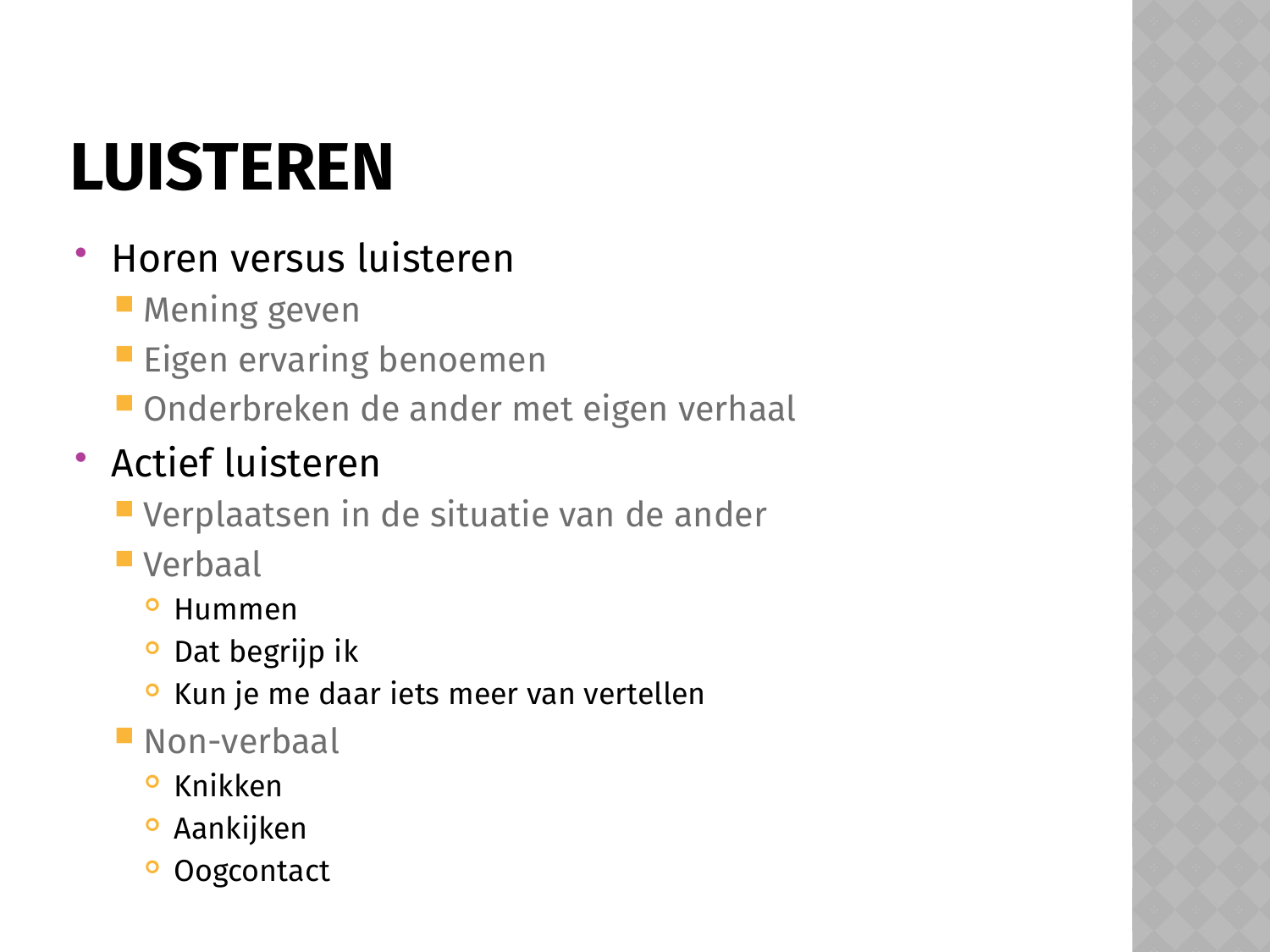

# luisteren
Horen versus luisteren
Mening geven
Eigen ervaring benoemen
Onderbreken de ander met eigen verhaal
Actief luisteren
Verplaatsen in de situatie van de ander
Verbaal
Hummen
Dat begrijp ik
Kun je me daar iets meer van vertellen
Non-verbaal
Knikken
Aankijken
Oogcontact